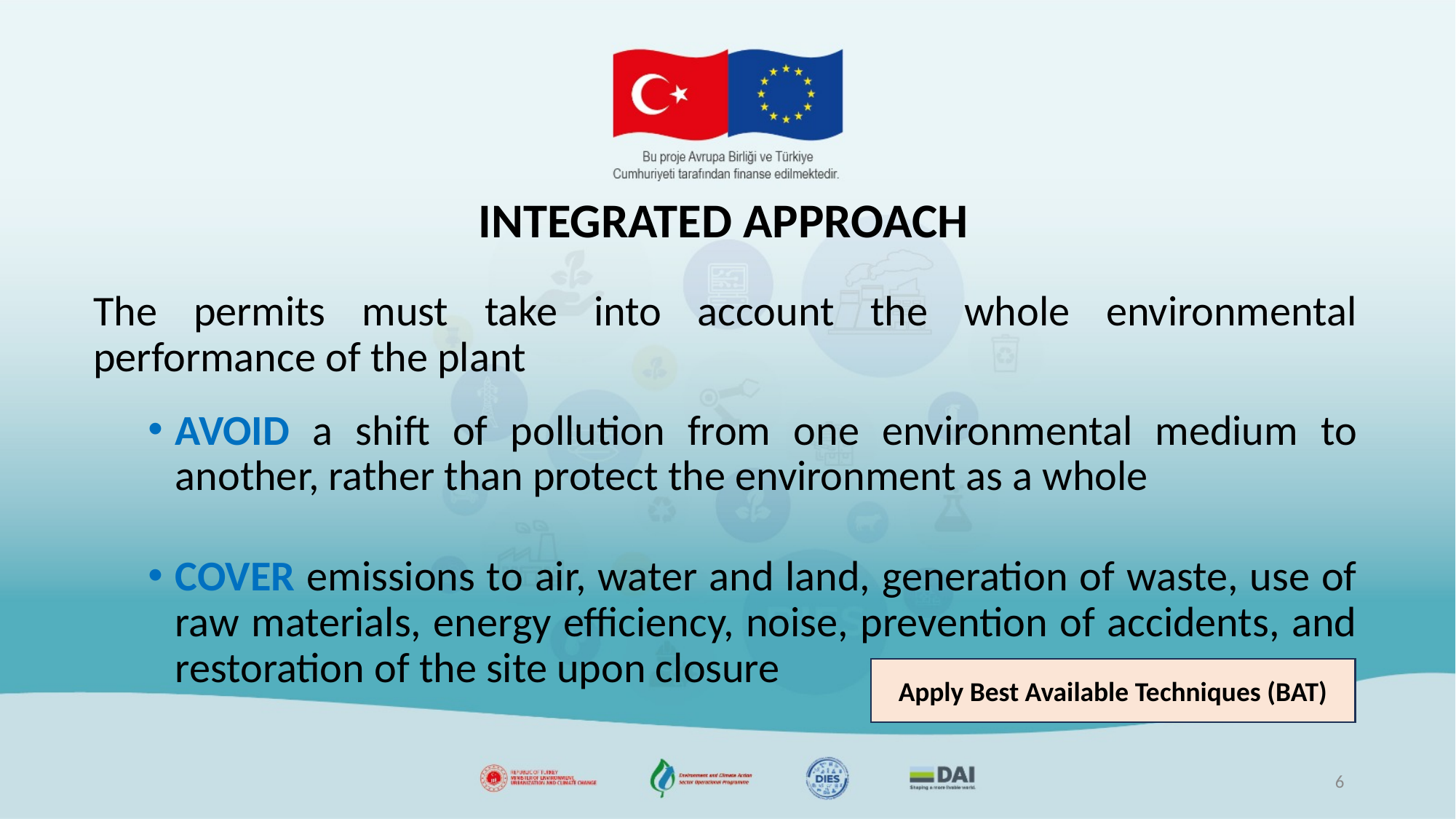

# INTEGRATED APPROACH
The permits must take into account the whole environmental performance of the plant
AVOID a shift of pollution from one environmental medium to another, rather than protect the environment as a whole
COVER emissions to air, water and land, generation of waste, use of raw materials, energy efficiency, noise, prevention of accidents, and restoration of the site upon closure

Apply Best Available Techniques (BAT)
6